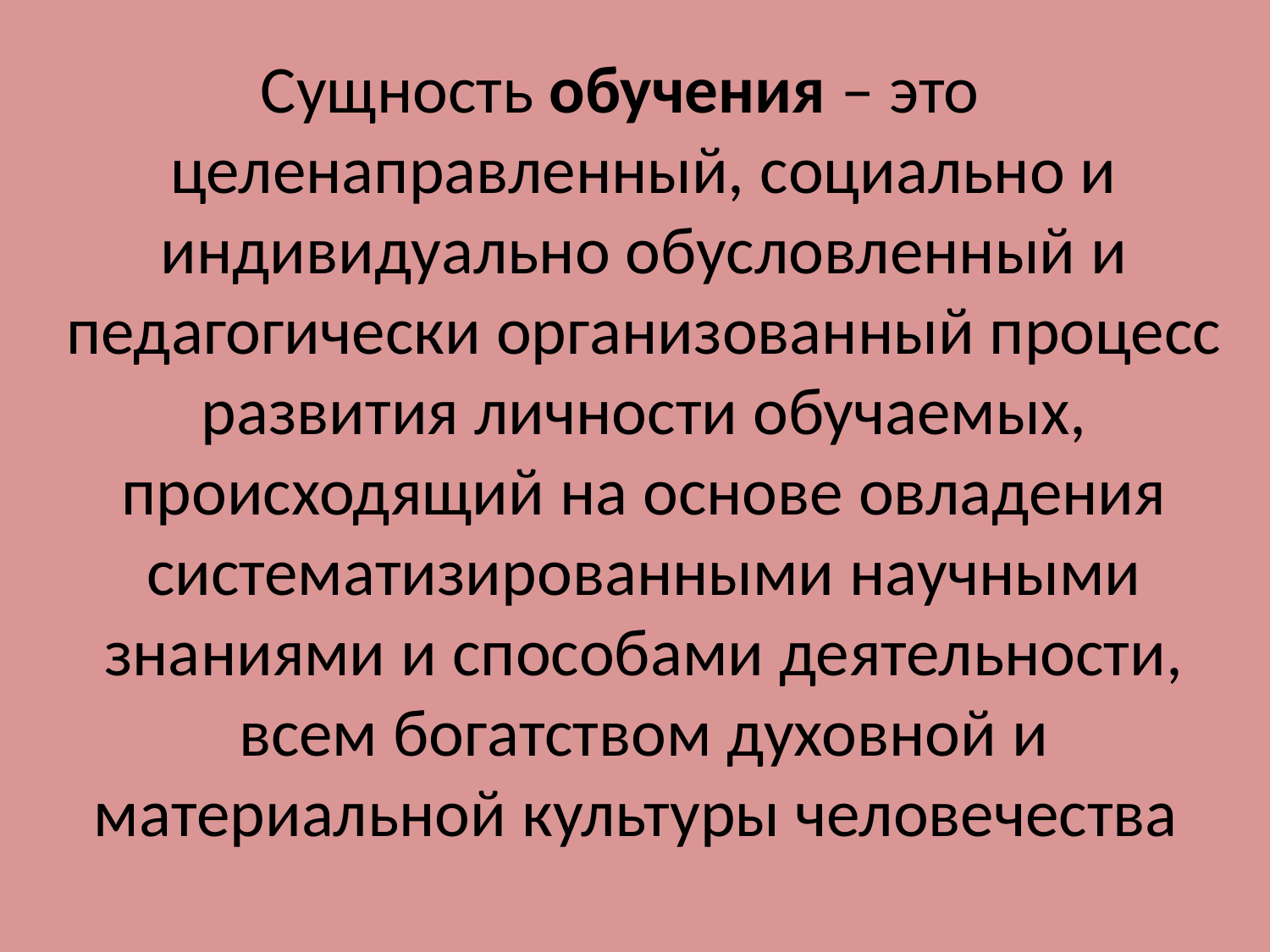

Сущность обучения – это целенаправленный, социально и индивидуально обусловленный и педагогически организованный процесс развития личности обучаемых, происходящий на основе овладения систематизированными научными знаниями и способами деятельности, всем богатством духовной и материальной культуры человечества